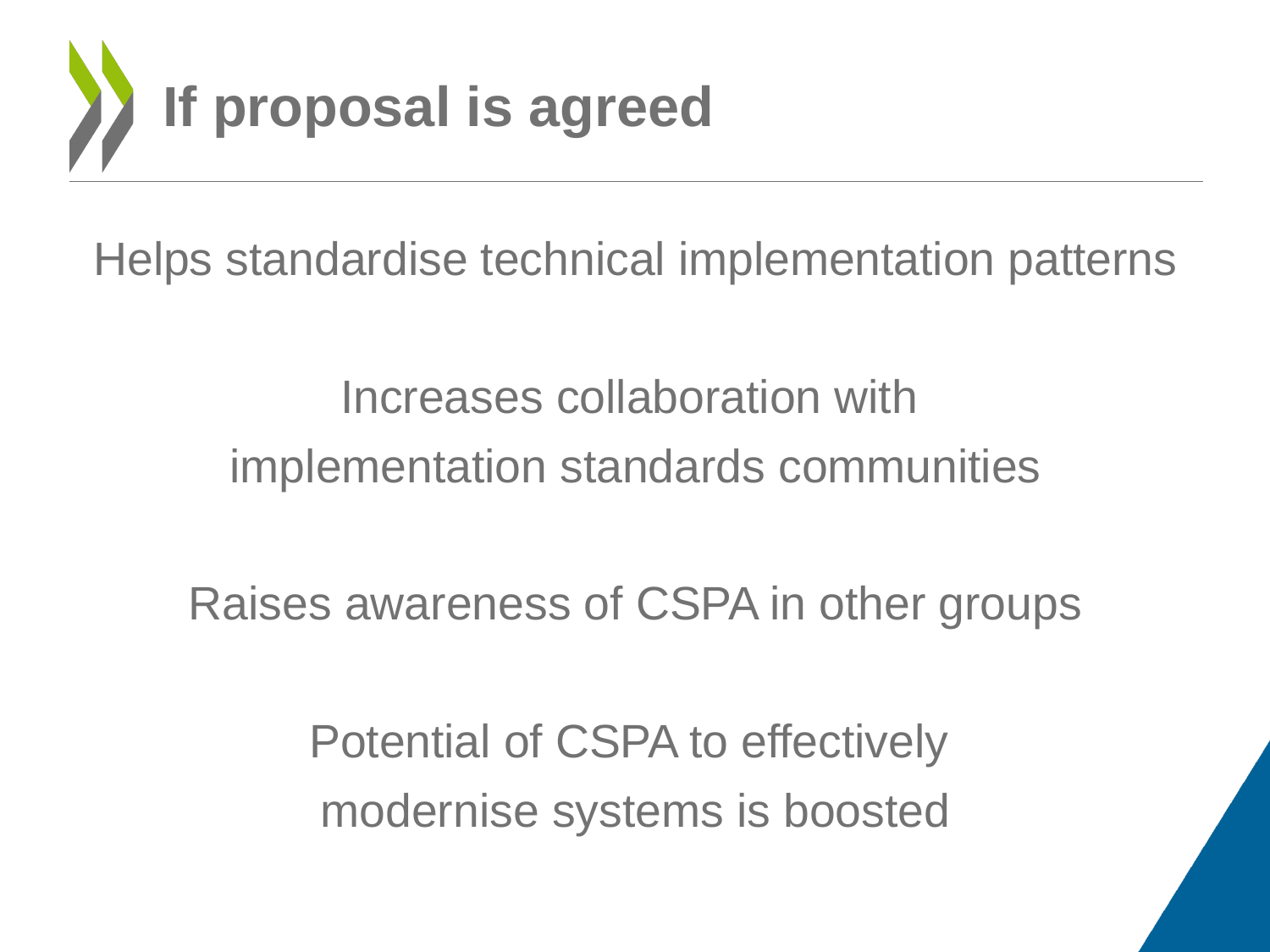

# If proposal is agreed
Helps standardise technical implementation patterns

Increases collaboration with
implementation standards communities

Raises awareness of CSPA in other groups

Potential of CSPA to effectively
modernise systems is boosted